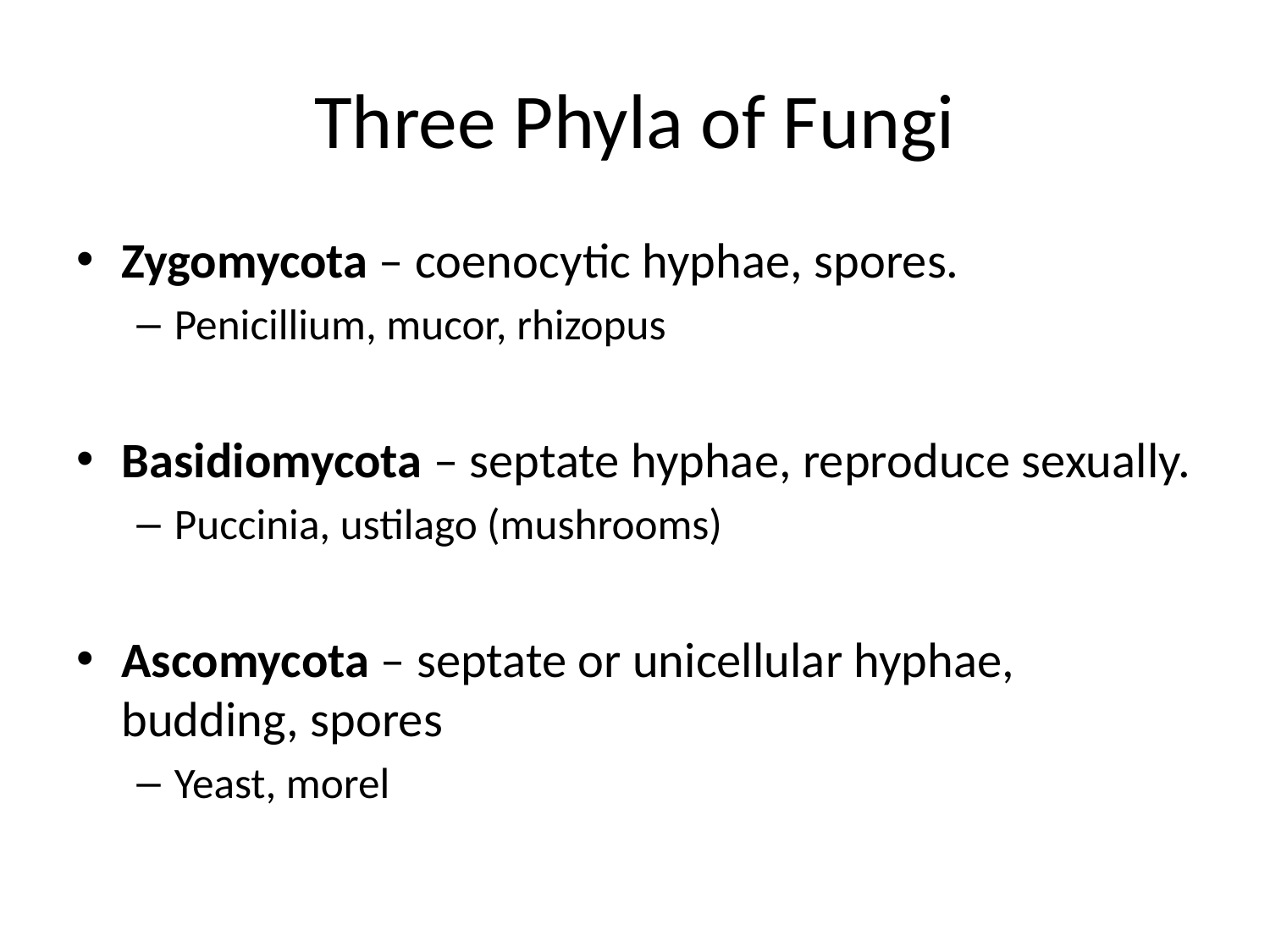

# Three Phyla of Fungi
Zygomycota – coenocytic hyphae, spores.
Penicillium, mucor, rhizopus

Basidiomycota – septate hyphae, reproduce sexually.
Puccinia, ustilago (mushrooms)

Ascomycota – septate or unicellular hyphae, budding, spores
Yeast, morel